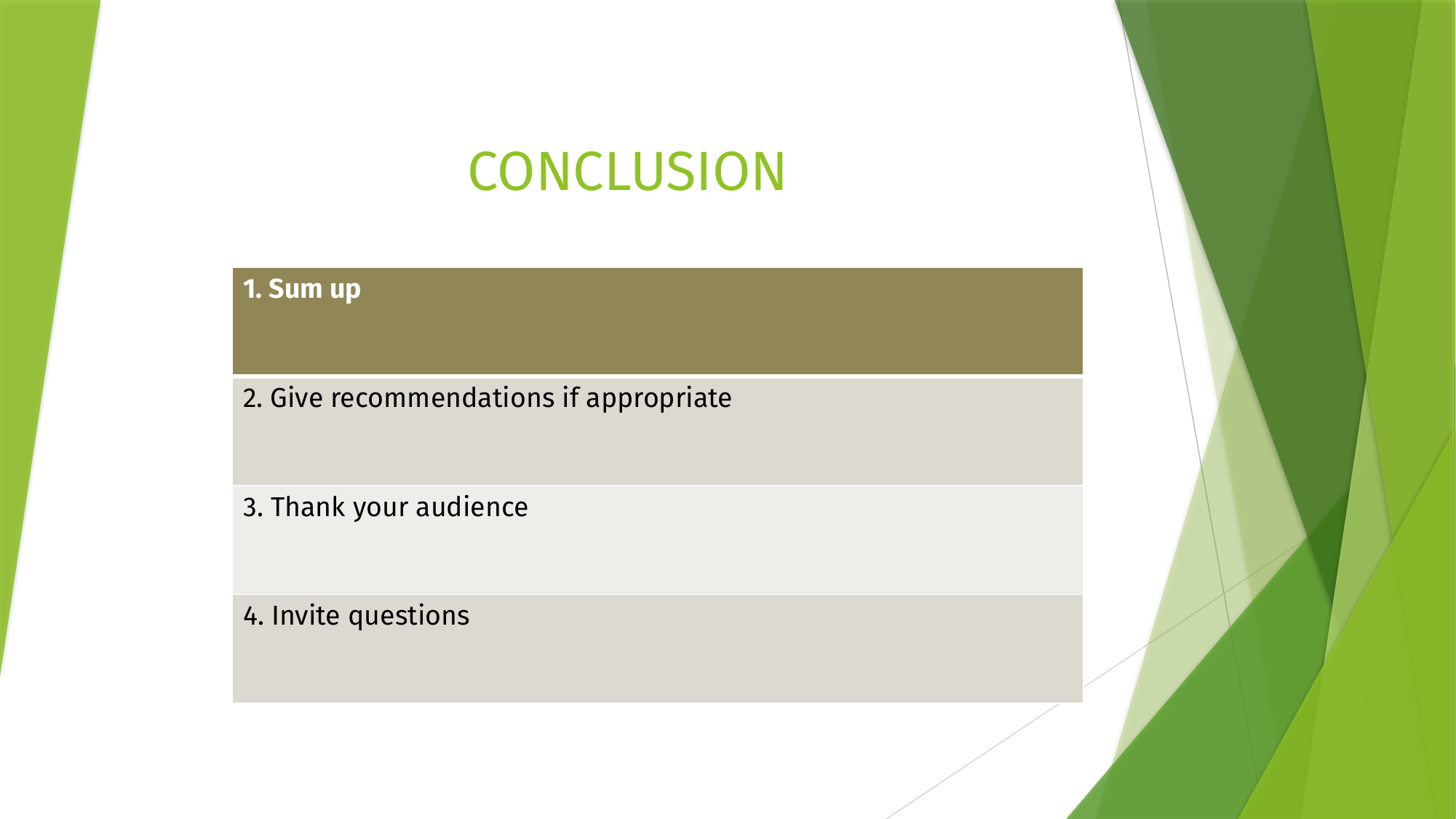

# CONCLUSION
| 1. Sum up |
| --- |
| 2. Give recommendations if appropriate |
| 3. Thank your audience |
| 4. Invite questions |